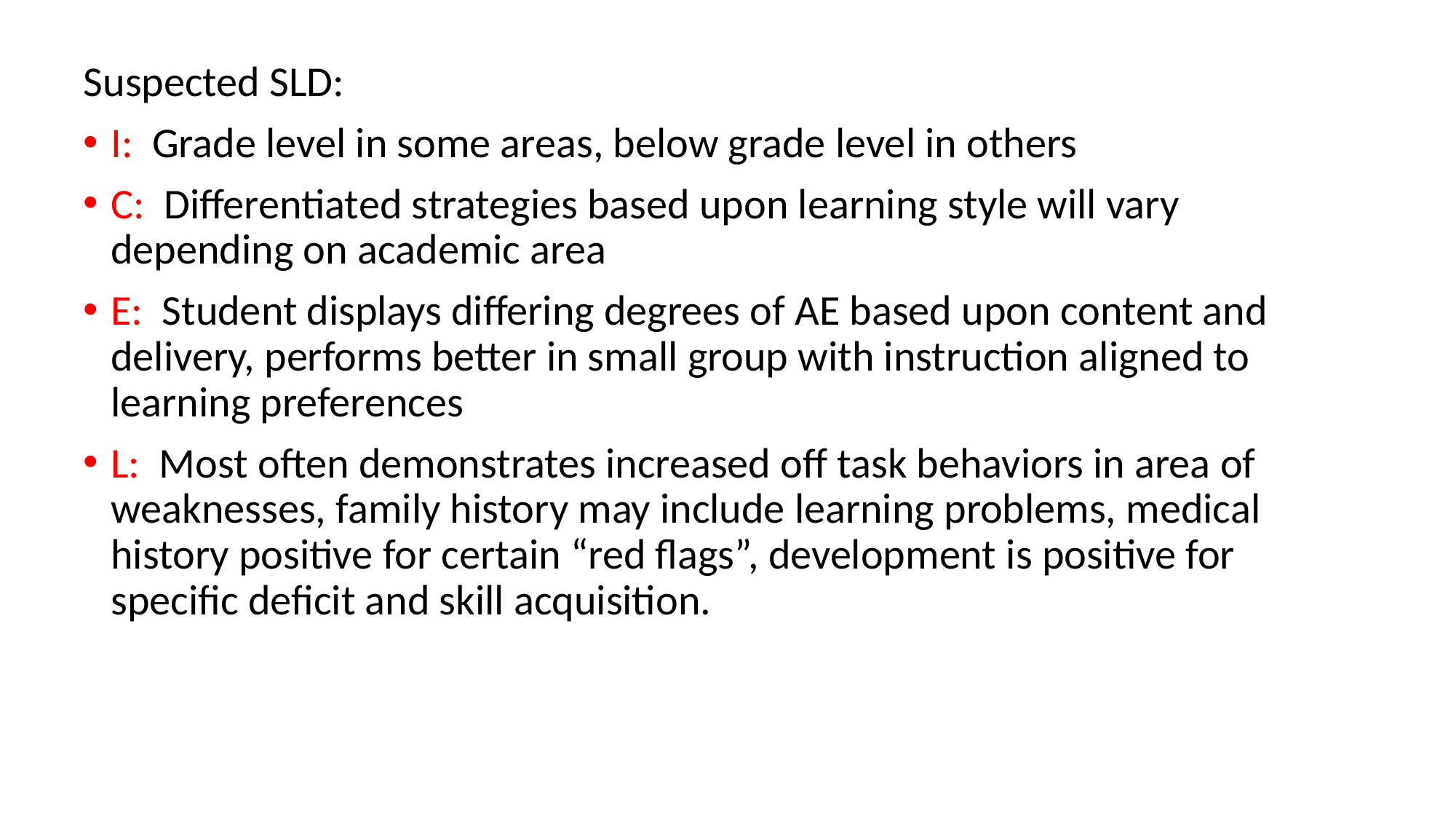

Suspected SLD:
I:  Grade level in some areas, below grade level in others
C:  Differentiated strategies based upon learning style will vary depending on academic area
E:  Student displays differing degrees of AE based upon content and delivery, performs better in small group with instruction aligned to learning preferences
L:  Most often demonstrates increased off task behaviors in area of weaknesses, family history may include learning problems, medical history positive for certain “red flags”, development is positive for specific deficit and skill acquisition.